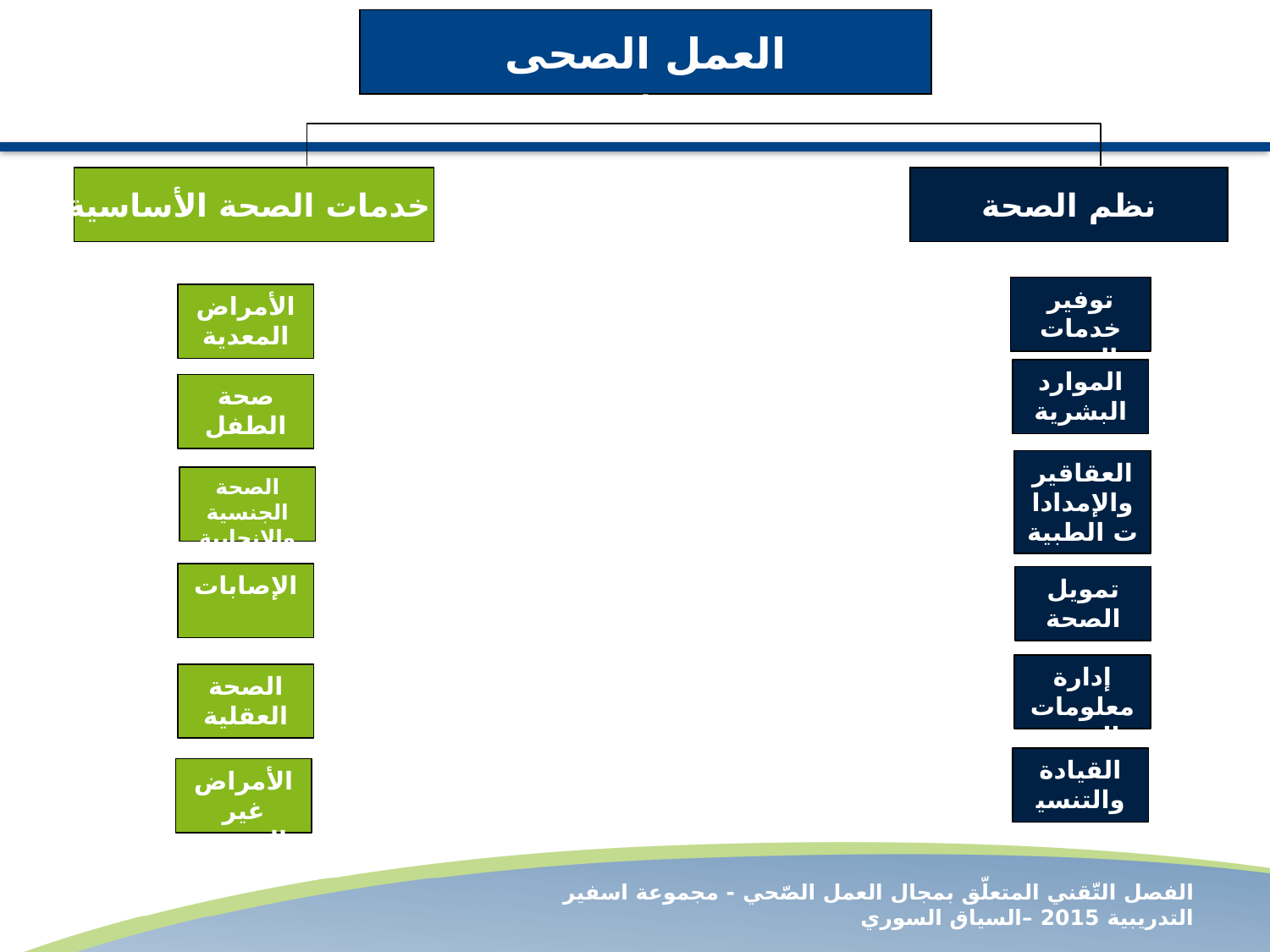

العمل الصحى

 خدمات الصحة الأساسية
نظم الصحة
توفير خدمات الصحة
الأمراض المعدية
الموارد البشرية
صحة الطفل
العقاقير والإمدادات الطبية
الصحة الجنسية والإنجابية
الإصابات
تمويل الصحة
إدارة معلومات الصحة
الصحة العقلية
القيادة والتنسيق
الأمراض غير المعدية
الفصل التّقني المتعلّق بمجال العمل الصّحي - مجموعة اسفير التدريبية 2015 –السياق السوري